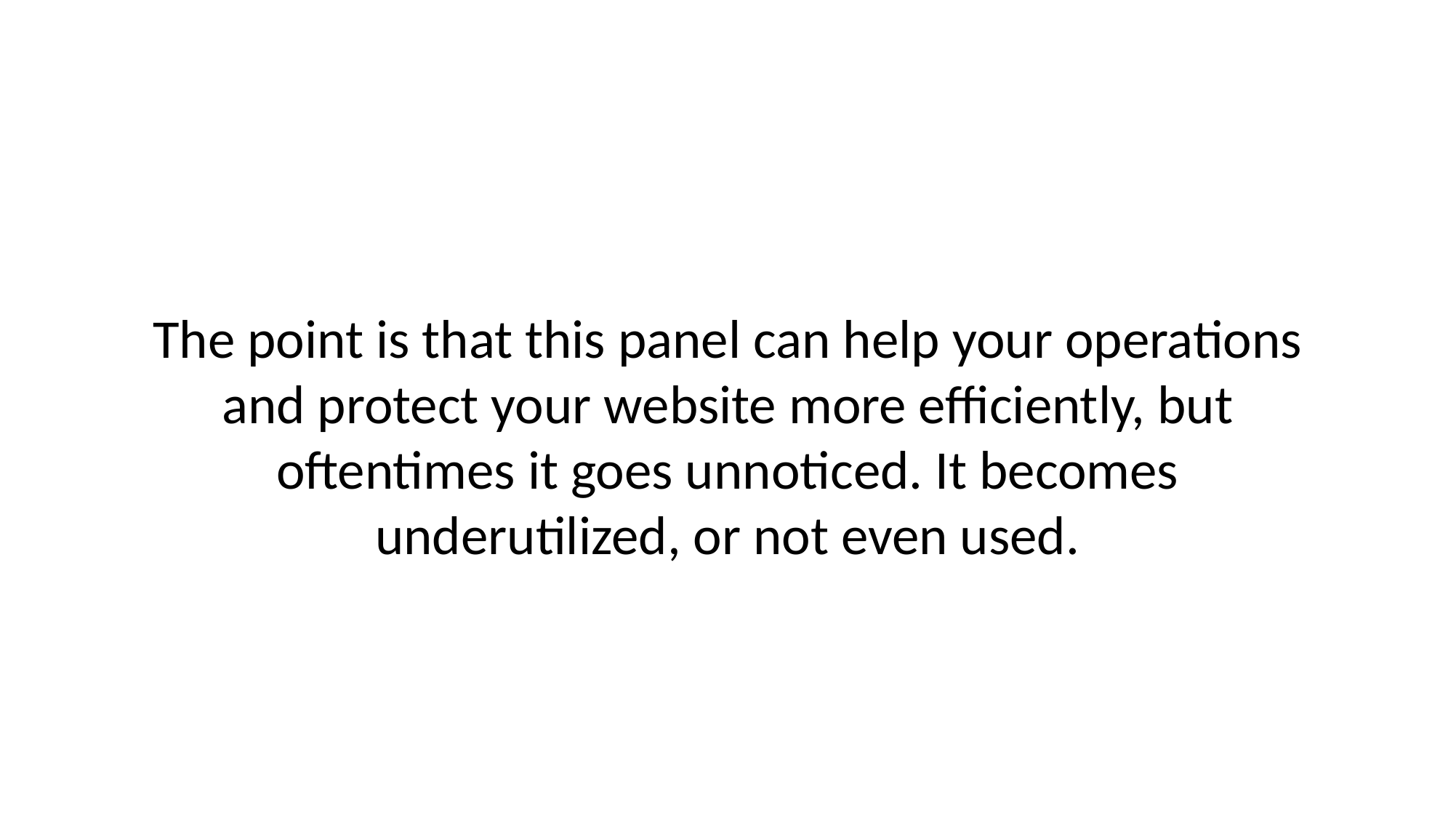

# The point is that this panel can help your operations and protect your website more efficiently, but oftentimes it goes unnoticed. It becomes underutilized, or not even used.